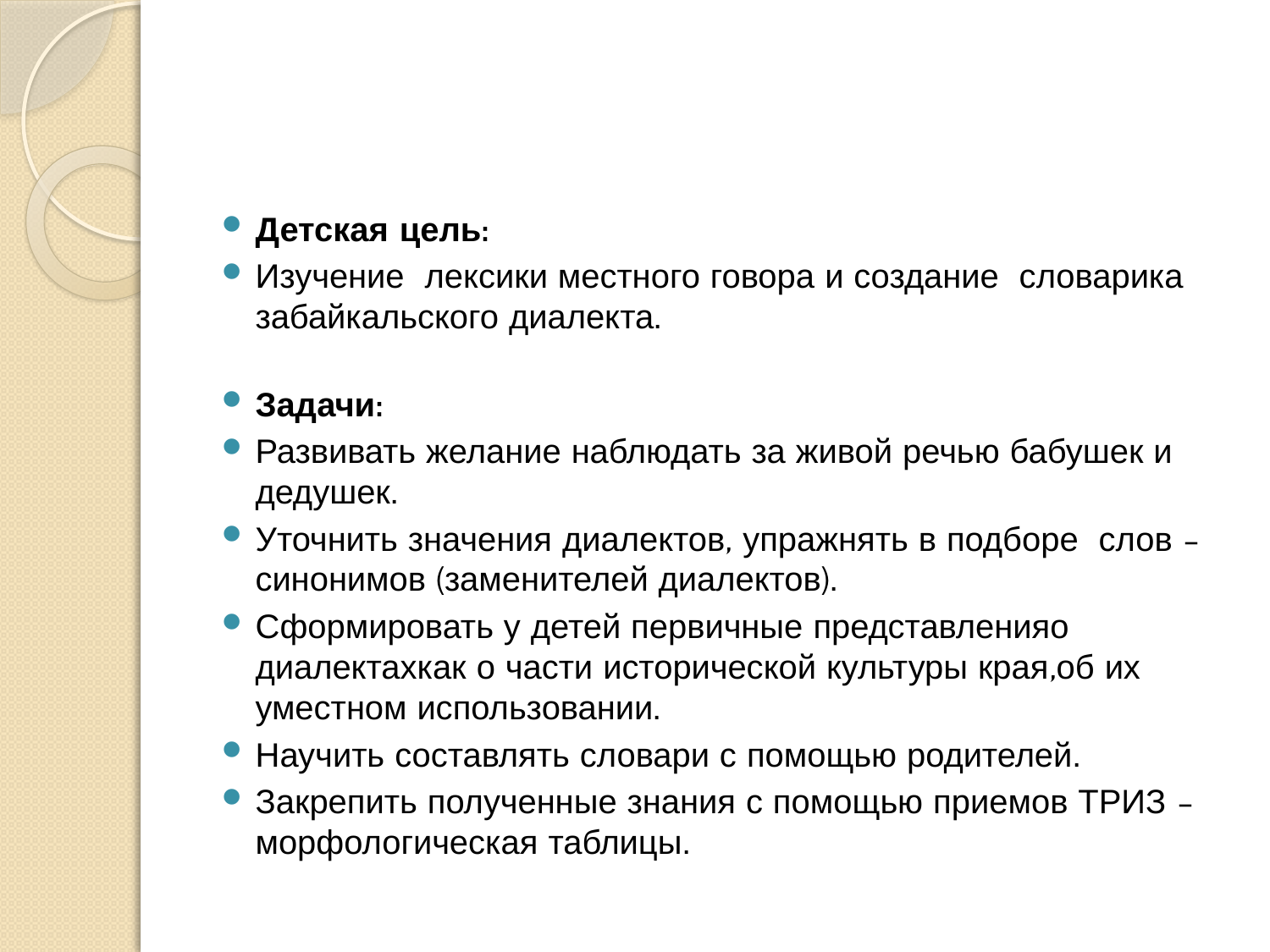

#
Детская цель:
Изучение  лексики местного говора и создание  словарика забайкальского диалекта.
Задачи:
Развивать желание наблюдать за живой речью бабушек и дедушек.
Уточнить значения диалектов, упражнять в подборе  слов – синонимов (заменителей диалектов).
Сформировать у детей первичные представленияо диалектахкак о части исторической культуры края,об их уместном использовании.
Научить составлять словари с помощью родителей.
Закрепить полученные знания с помощью приемов ТРИЗ – морфологическая таблицы.